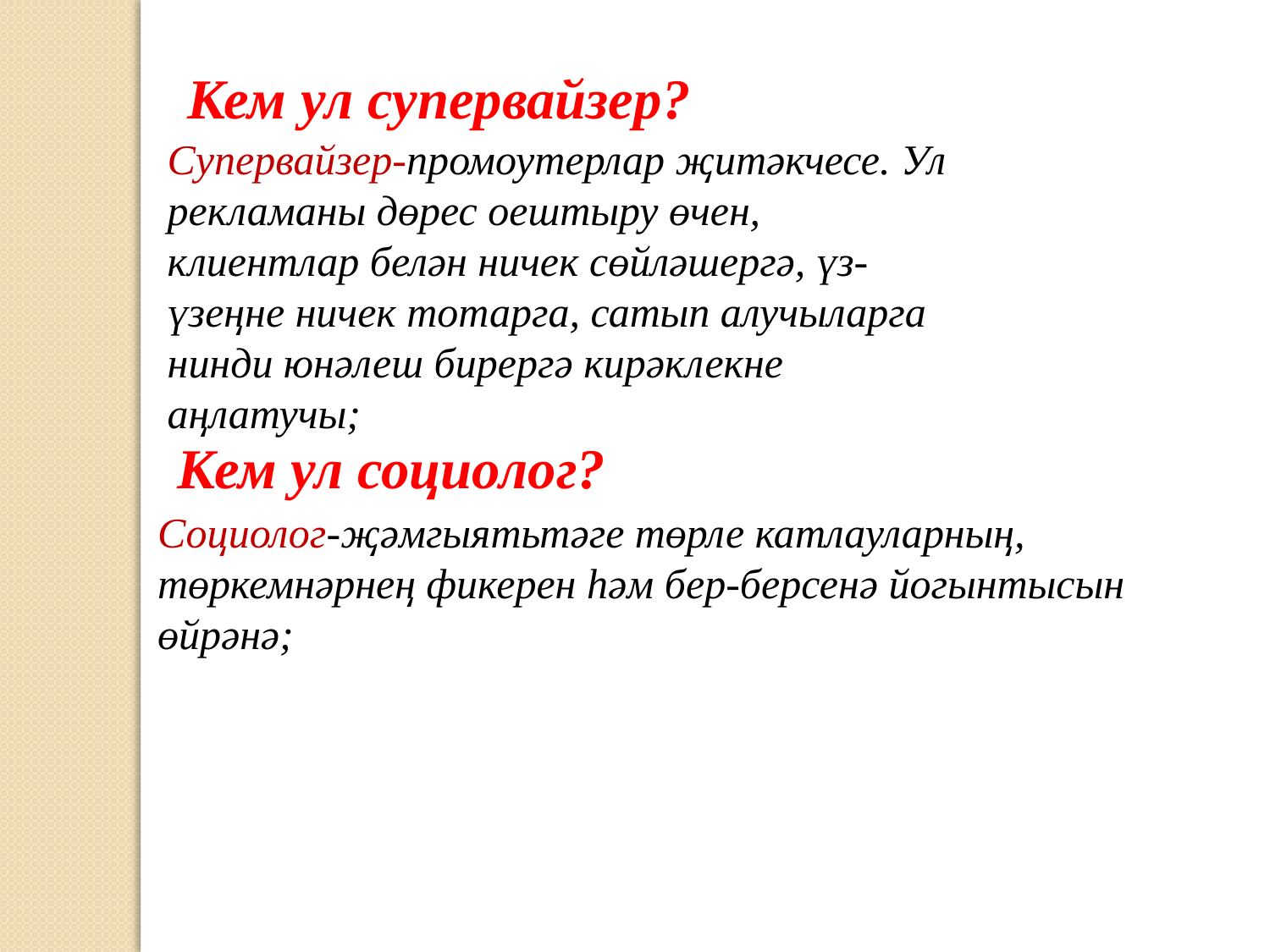

Кем ул супервайзер?
Супервайзер-промоутерлар җитәкчесе. Ул рекламаны дөрес оештыру өчен, клиентлар белән ничек сөйләшергә, үз-үзеңне ничек тотарга, сатып алучыларга нинди юнәлеш бирергә кирәклекне аңлатучы;
Кем ул социолог?
Социолог-җәмгыятьтәге төрле катлауларның, төркемнәрнең фикерен һәм бер-берсенә йогынтысын өйрәнә;